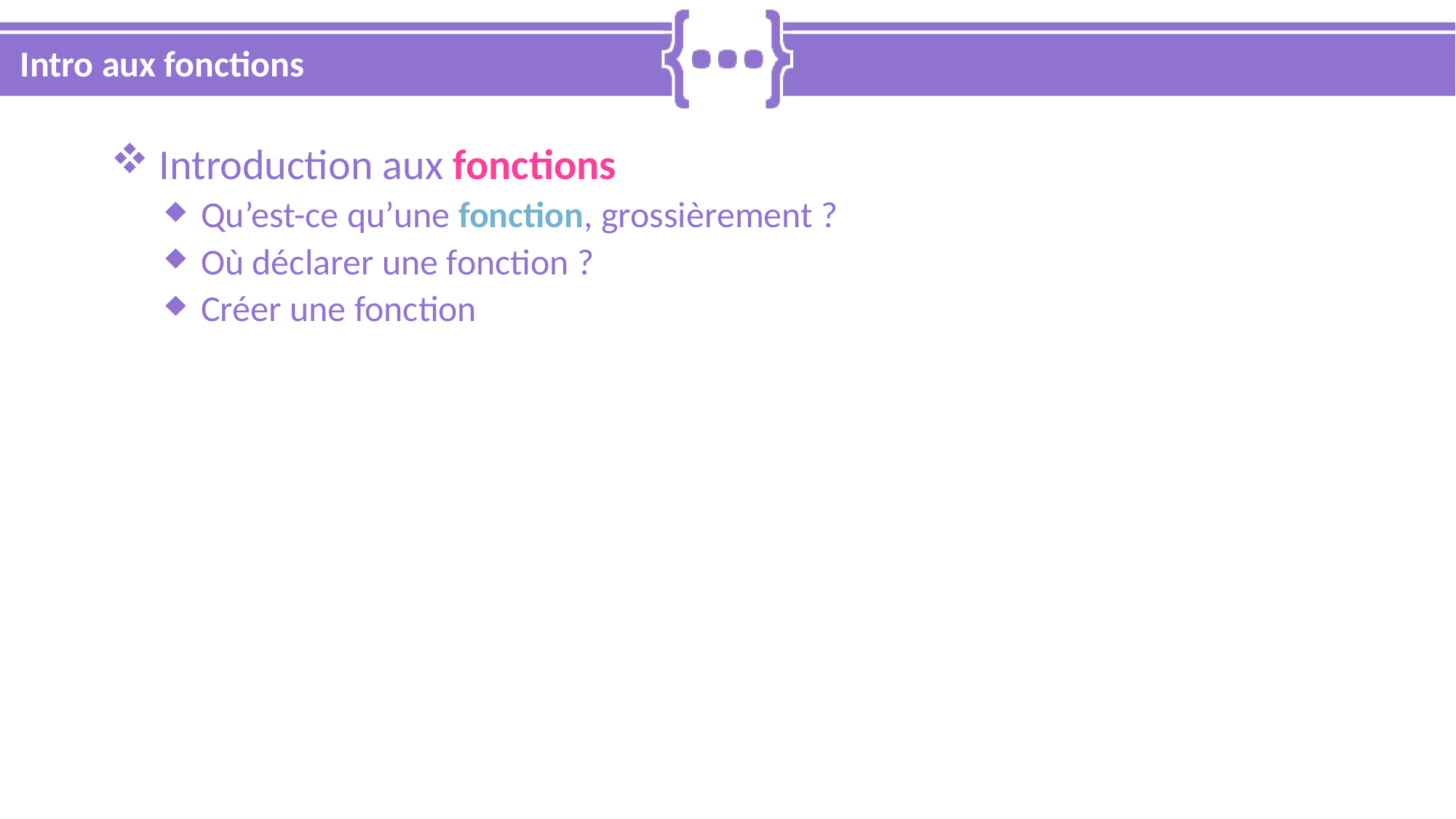

# Intro aux fonctions
 Introduction aux fonctions
 Qu’est-ce qu’une fonction, grossièrement ?
 Où déclarer une fonction ?
 Créer une fonction